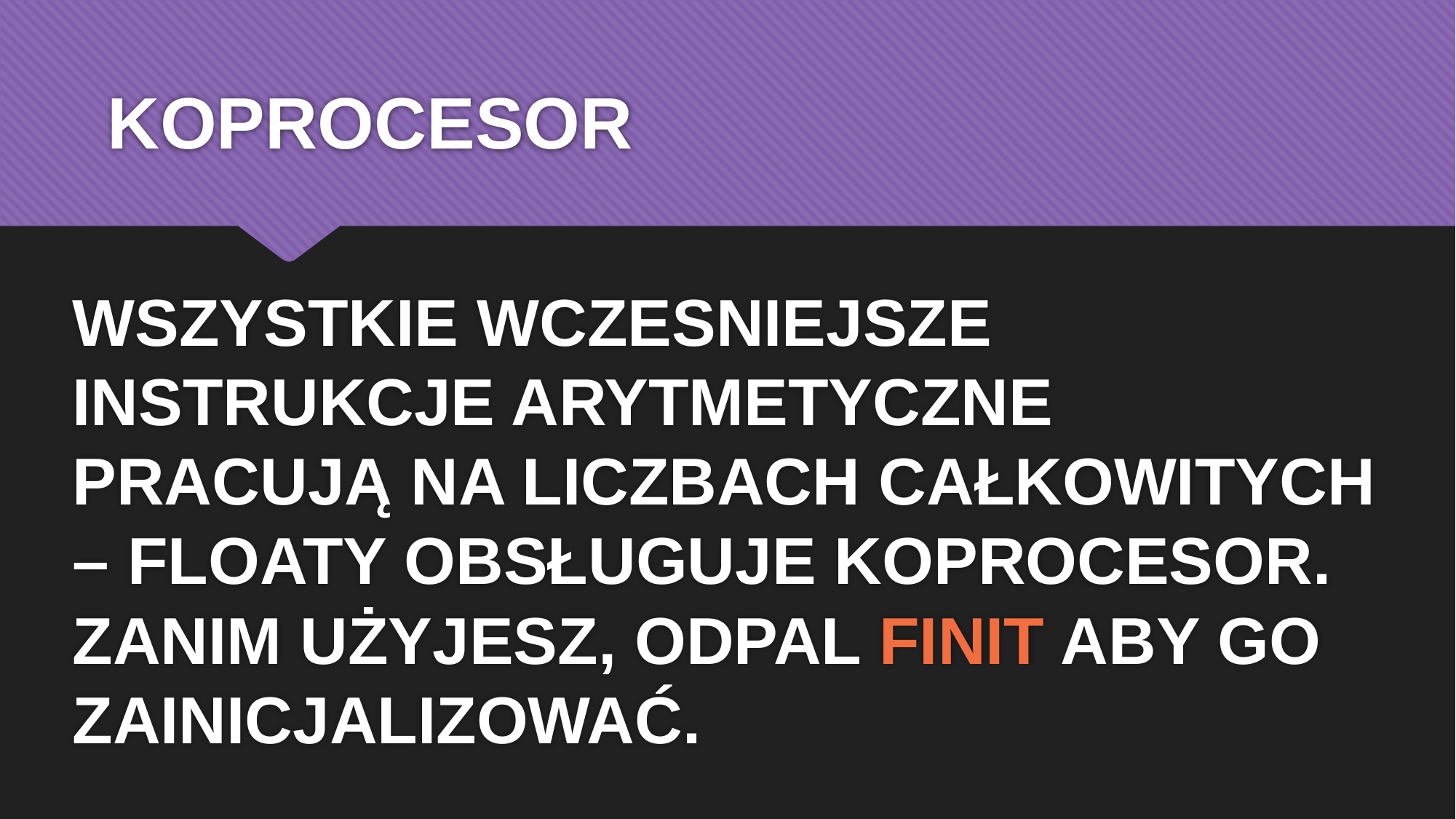

# KOPROCESOR
WSZYSTKIE WCZESNIEJSZE INSTRUKCJE ARYTMETYCZNE PRACUJĄ NA LICZBACH CAŁKOWITYCH – FLOATY OBSŁUGUJE KOPROCESOR. ZANIM UŻYJESZ, ODPAL FINIT ABY GO ZAINICJALIZOWAĆ.